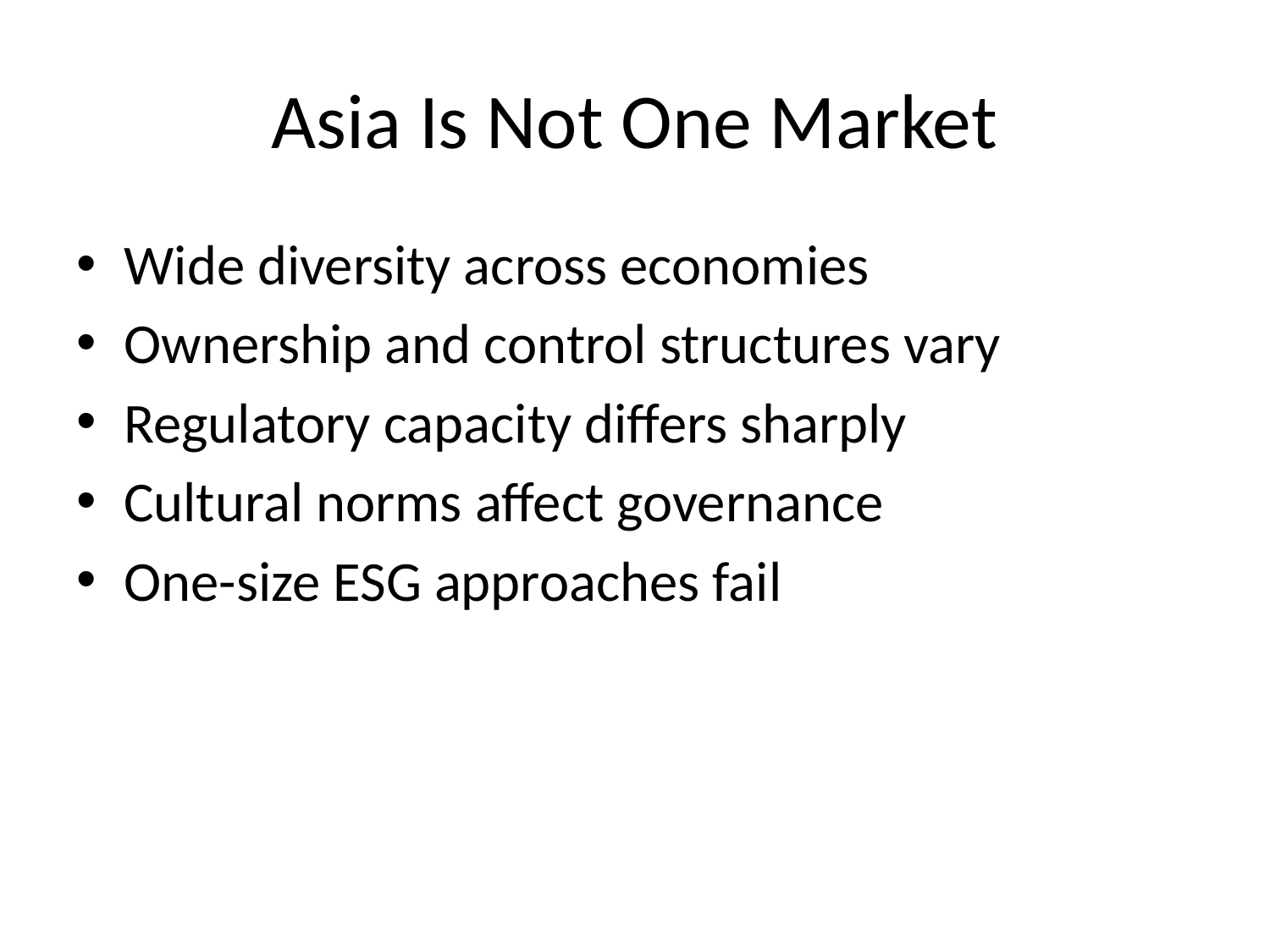

# Asia Is Not One Market
Wide diversity across economies
Ownership and control structures vary
Regulatory capacity differs sharply
Cultural norms affect governance
One-size ESG approaches fail